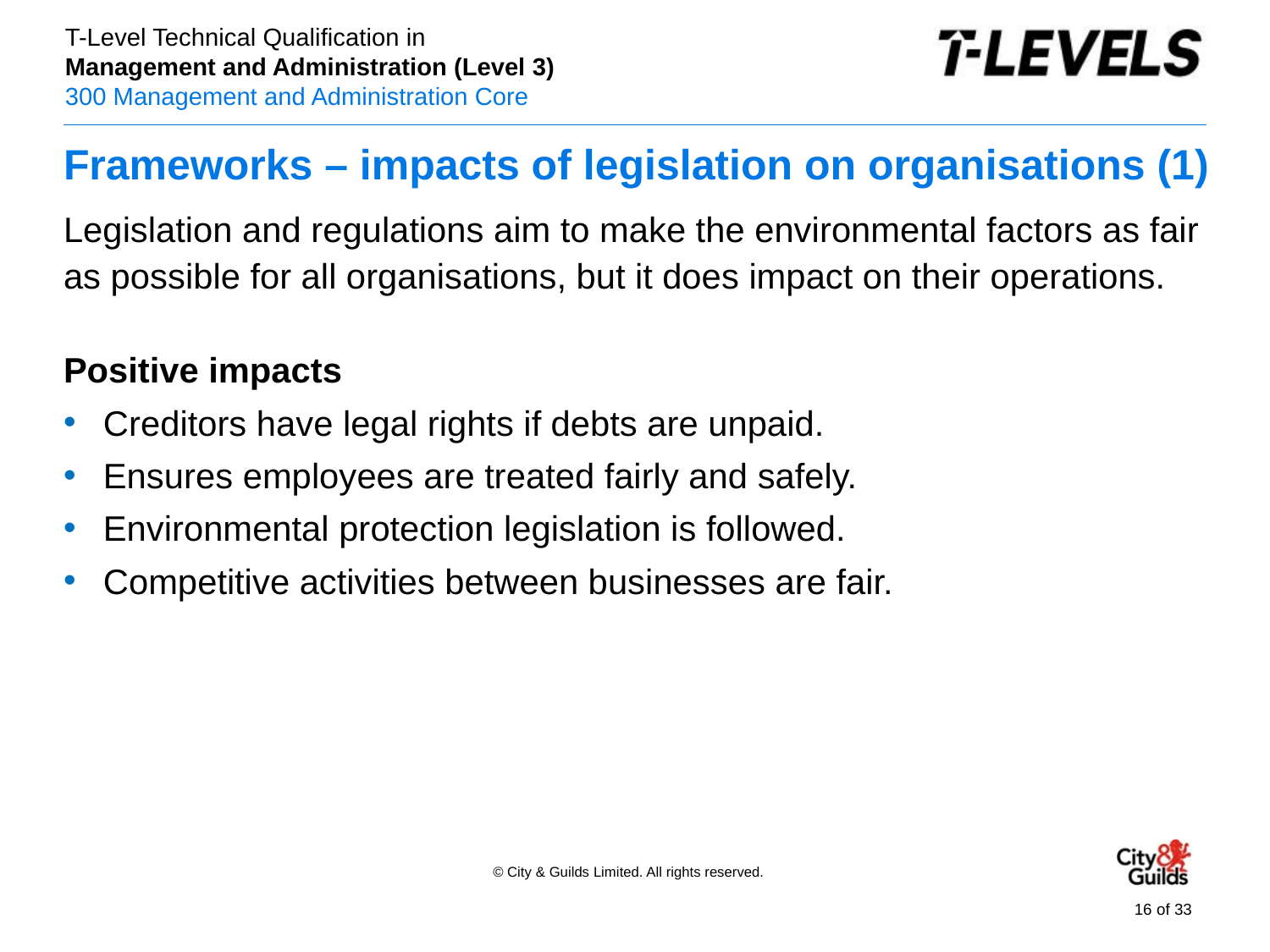

# Frameworks – impacts of legislation on organisations (1)
Legislation and regulations aim to make the environmental factors as fair as possible for all organisations, but it does impact on their operations.

Positive impacts
Creditors have legal rights if debts are unpaid.
Ensures employees are treated fairly and safely.
Environmental protection legislation is followed.
Competitive activities between businesses are fair.